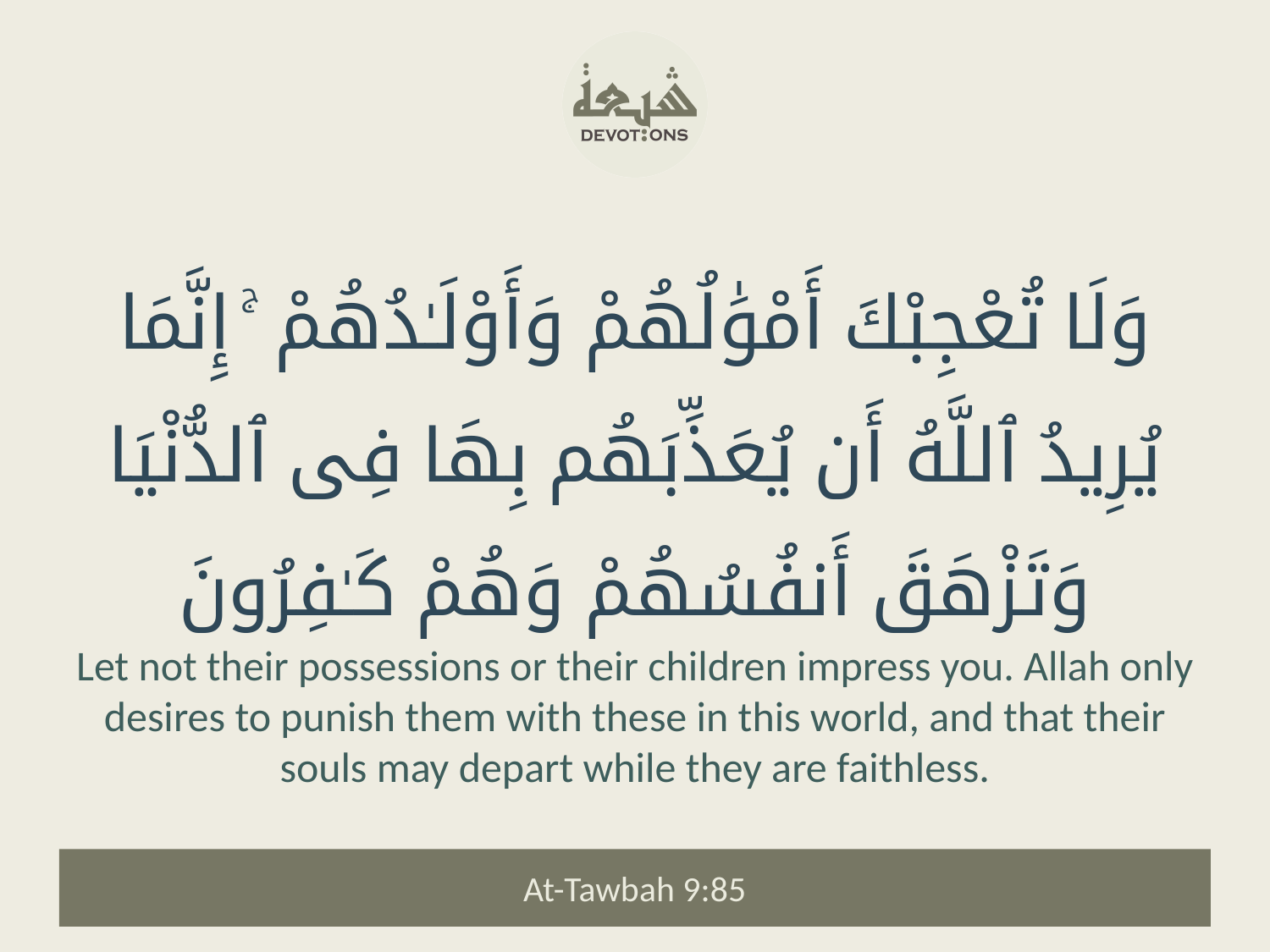

وَلَا تُعْجِبْكَ أَمْوَٰلُهُمْ وَأَوْلَـٰدُهُمْ ۚ إِنَّمَا يُرِيدُ ٱللَّهُ أَن يُعَذِّبَهُم بِهَا فِى ٱلدُّنْيَا وَتَزْهَقَ أَنفُسُهُمْ وَهُمْ كَـٰفِرُونَ
Let not their possessions or their children impress you. Allah only desires to punish them with these in this world, and that their souls may depart while they are faithless.
At-Tawbah 9:85